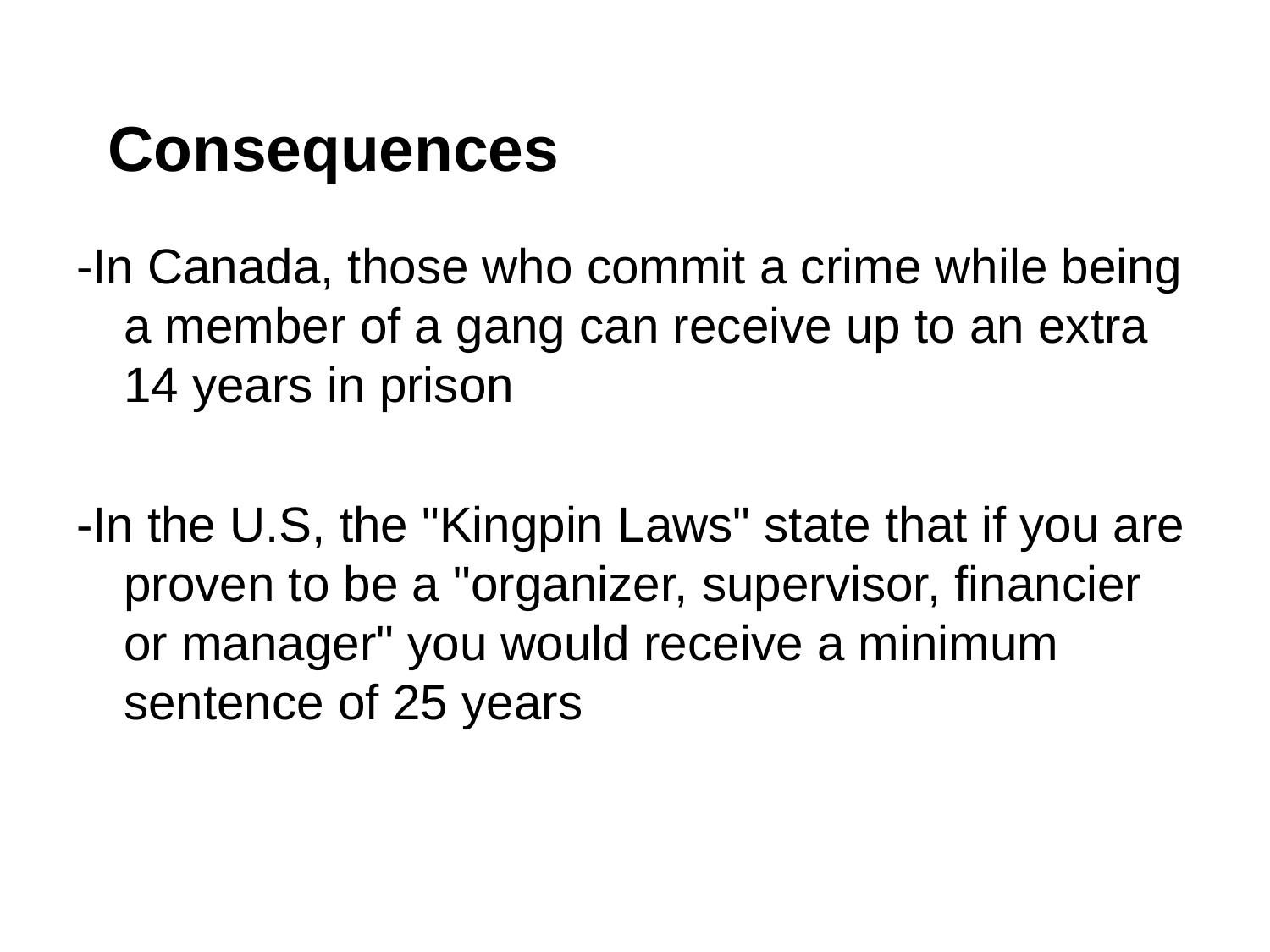

# Consequences
-In Canada, those who commit a crime while being a member of a gang can receive up to an extra 14 years in prison

-In the U.S, the "Kingpin Laws" state that if you are proven to be a "organizer, supervisor, financier or manager" you would receive a minimum sentence of 25 years